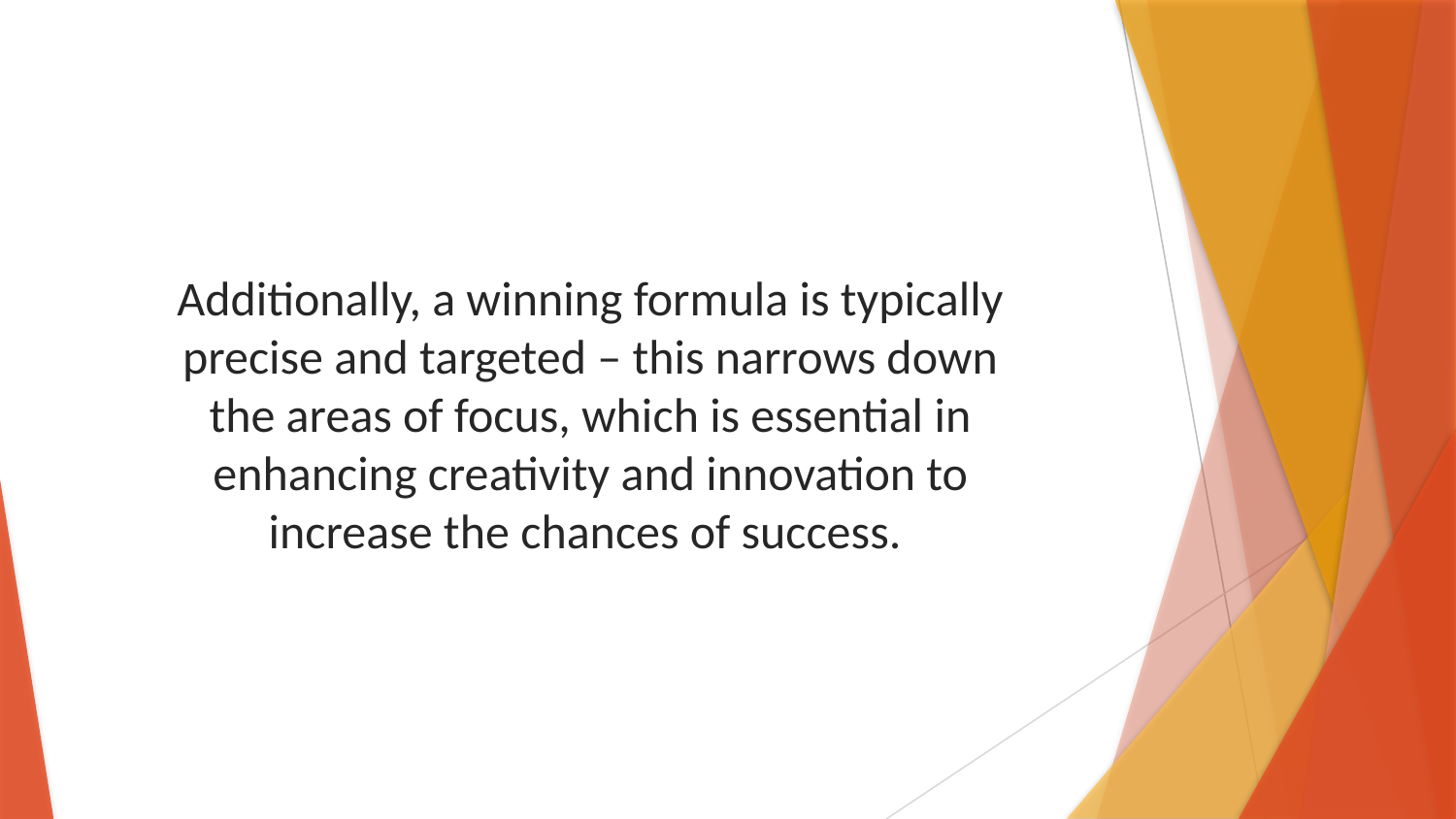

Additionally, a winning formula is typically precise and targeted – this narrows down the areas of focus, which is essential in enhancing creativity and innovation to increase the chances of success.